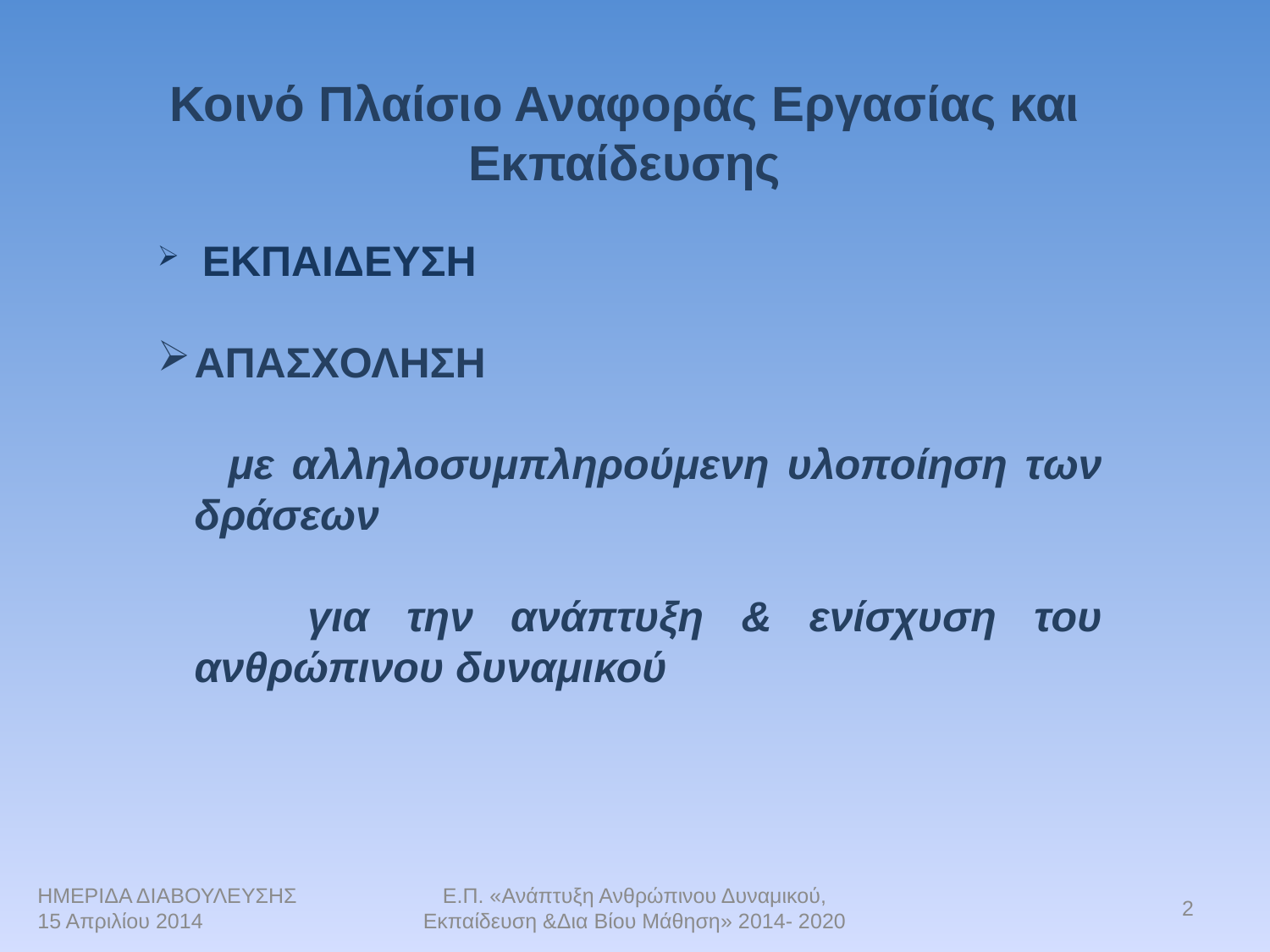

Κοινό Πλαίσιο Αναφοράς Εργασίας και Εκπαίδευσης
 ΕΚΠΑΙΔΕΥΣΗ

ΑΠΑΣΧΟΛΗΣΗ

    με αλληλοσυμπληρούμενη υλοποίηση των δράσεων

    για την ανάπτυξη & ενίσχυση του ανθρώπινου δυναμικού
ΗΜΕΡΙΔΑ ΔΙΑΒΟΥΛΕΥΣΗΣ
15 Απριλίου 2014
Ε.Π. «Ανάπτυξη Ανθρώπινου Δυναμικού, Εκπαίδευση &Δια Βίου Μάθηση» 2014- 2020
2